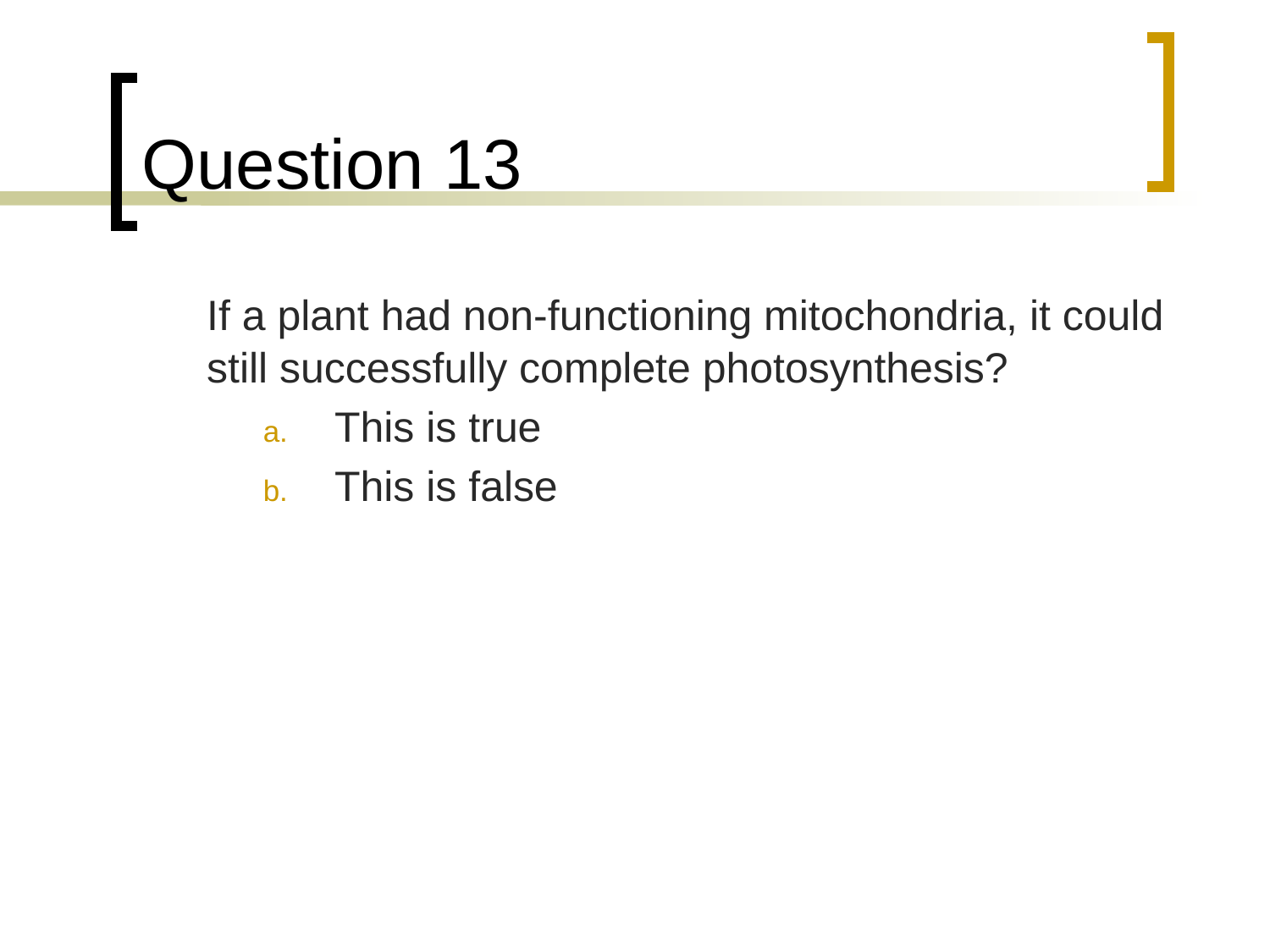

# Question 13
	If a plant had non-functioning mitochondria, it could still successfully complete photosynthesis?
This is true
This is false